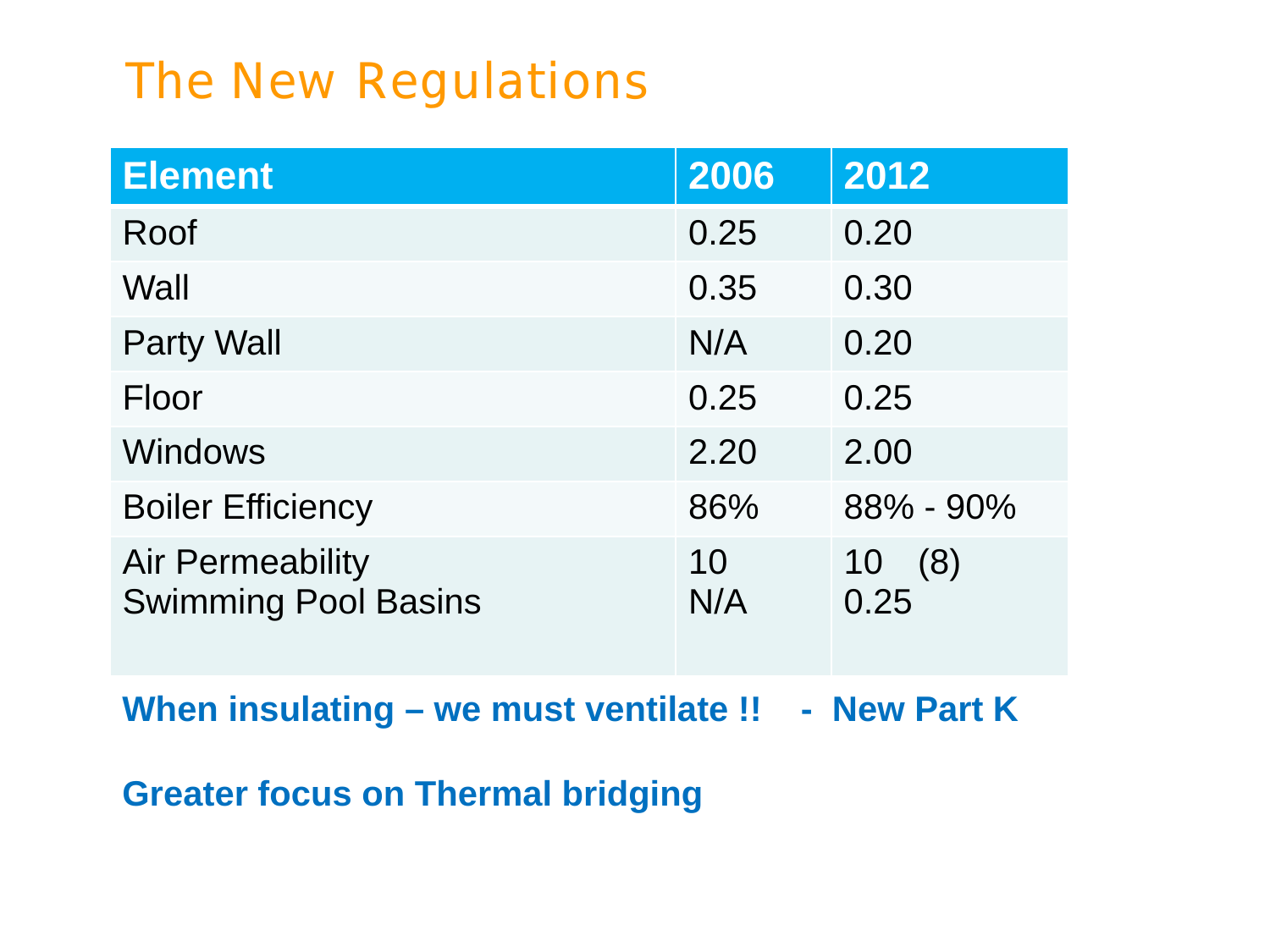

The New Regulations
| Element | 2006 | 2012 |
| --- | --- | --- |
| Roof | 0.25 | 0.20 |
| Wall | 0.35 | 0.30 |
| Party Wall | N/A | 0.20 |
| Floor | 0.25 | 0.25 |
| Windows | 2.20 | 2.00 |
| Boiler Efficiency | 86% | 88% - 90% |
| Air Permeability Swimming Pool Basins | 10 N/A | (8) 0.25 |

When insulating – we must ventilate !!    -  New Part K

Greater focus on Thermal bridging